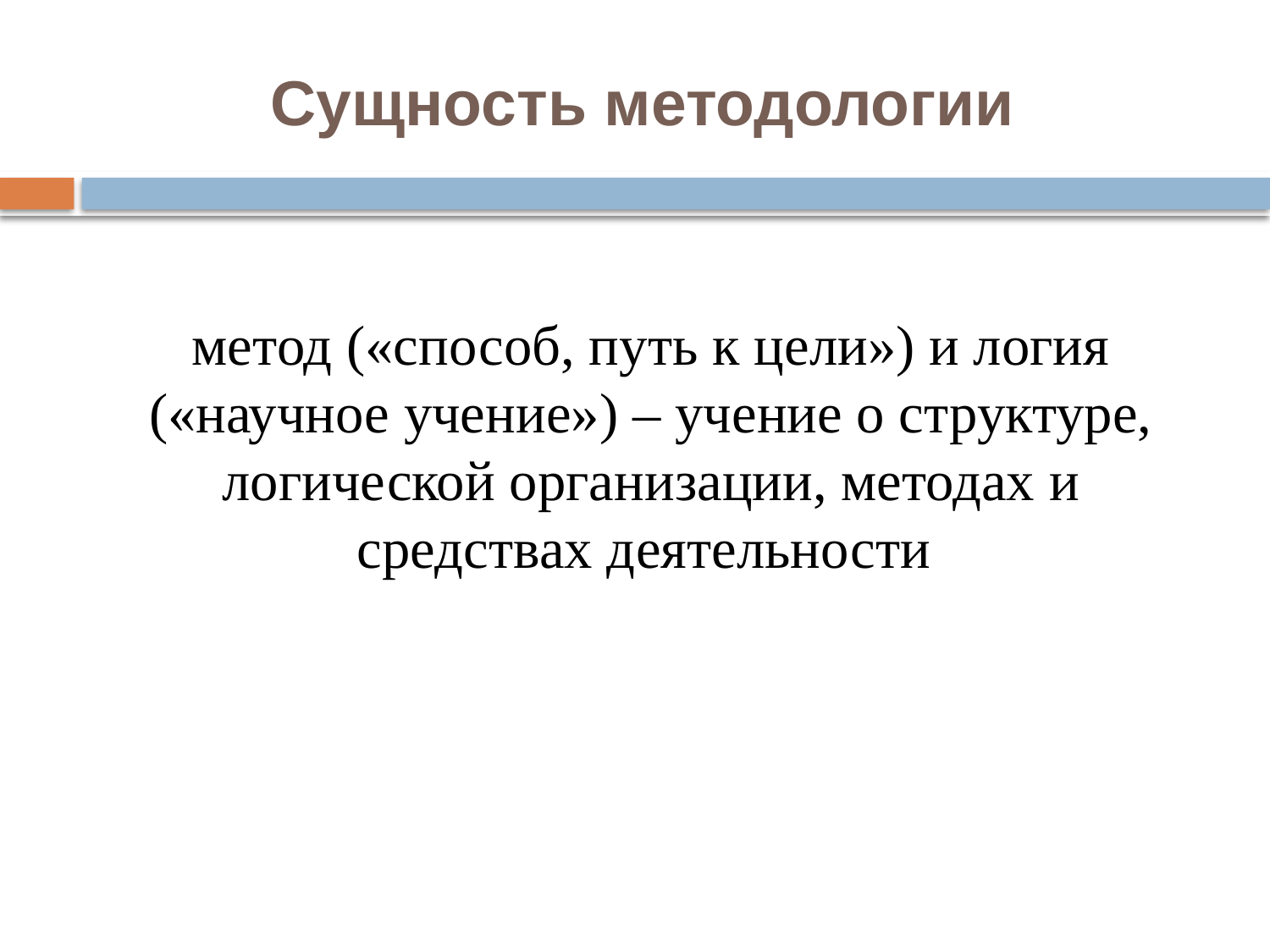

# Сущность методологии

метод («способ, путь к цели») и логия («научное учение») – учение о структуре, логической организации, методах и средствах деятельности